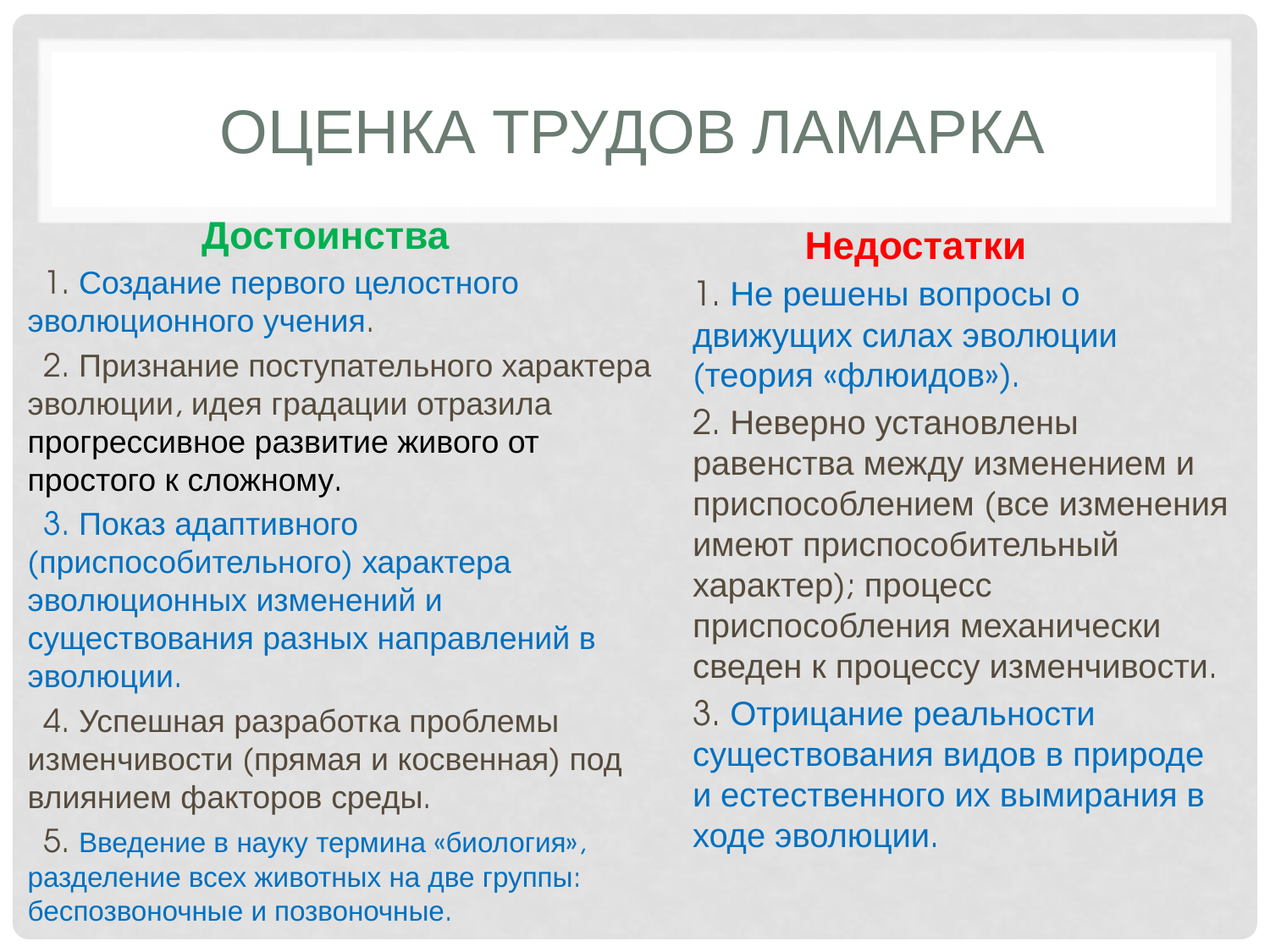

# Оценка трудов Ламарка
Достоинства
Недостатки
1. Создание первого целостного эволюционного учения.
2. Признание поступательного характера эволюции, идея градации отразила прогрессивное развитие живого от простого к сложному.
3. Показ адаптивного (приспособительного) характера эволюционных изменений и существования разных направлений в эволюции.
4. Успешная разработка проблемы изменчивости (прямая и косвенная) под влиянием факторов среды.
5. Введение в науку термина «биология», разделение всех животных на две группы: беспозвоночные и позвоночные.
1. Не решены вопросы о движущих силах эволюции (теория «флюидов»).
2. Неверно установлены равенства между изменением и приспособлением (все изменения имеют приспособительный характер); процесс приспособления механически сведен к процессу изменчивости.
3. Отрицание реальности существования видов в природе и естественного их вымирания в ходе эволюции.